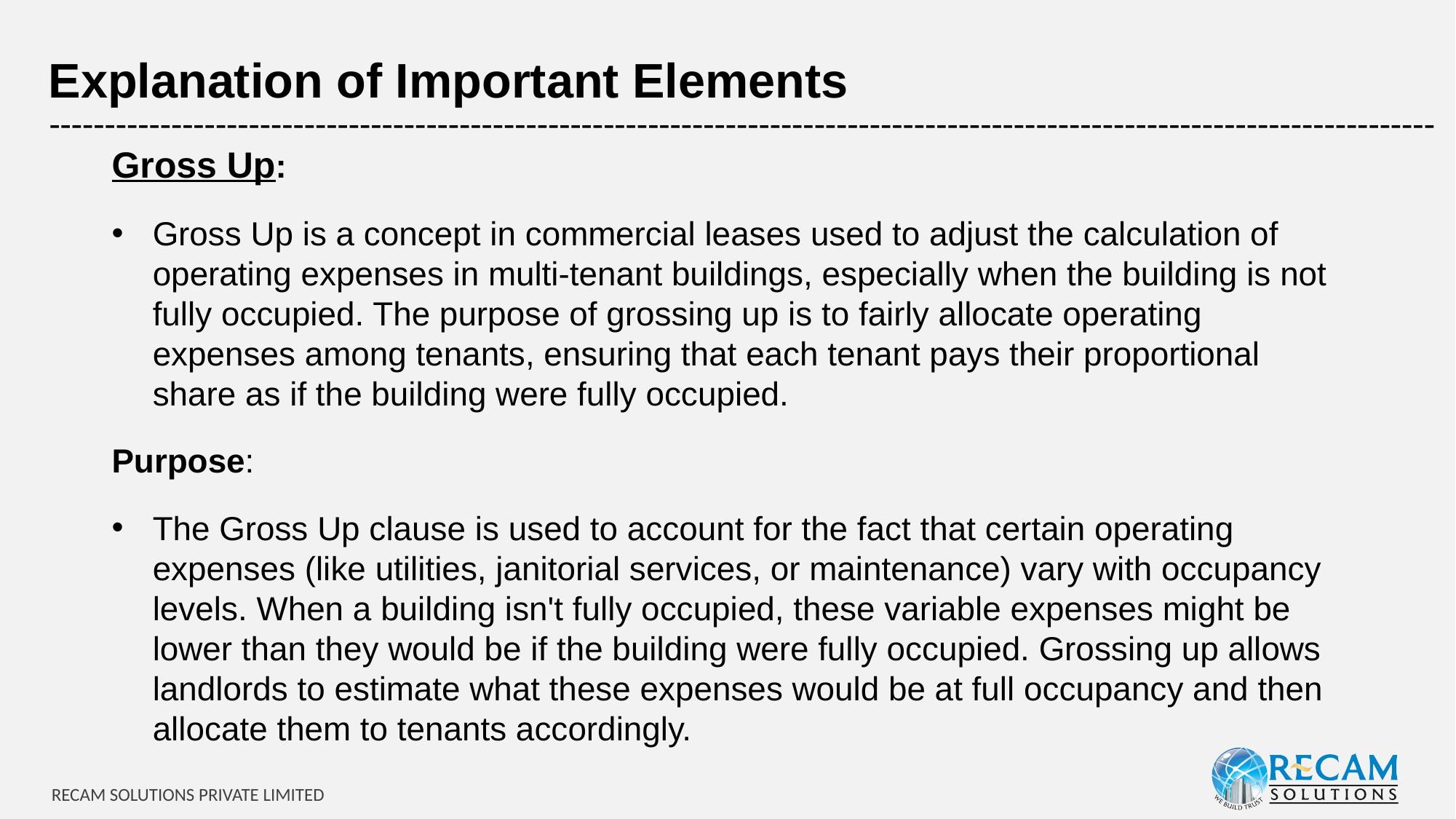

Explanation of Important Elements
-----------------------------------------------------------------------------------------------------------------------------
Gross Up:
Gross Up is a concept in commercial leases used to adjust the calculation of operating expenses in multi-tenant buildings, especially when the building is not fully occupied. The purpose of grossing up is to fairly allocate operating expenses among tenants, ensuring that each tenant pays their proportional share as if the building were fully occupied.
Purpose:
The Gross Up clause is used to account for the fact that certain operating expenses (like utilities, janitorial services, or maintenance) vary with occupancy levels. When a building isn't fully occupied, these variable expenses might be lower than they would be if the building were fully occupied. Grossing up allows landlords to estimate what these expenses would be at full occupancy and then allocate them to tenants accordingly.
RECAM SOLUTIONS PRIVATE LIMITED